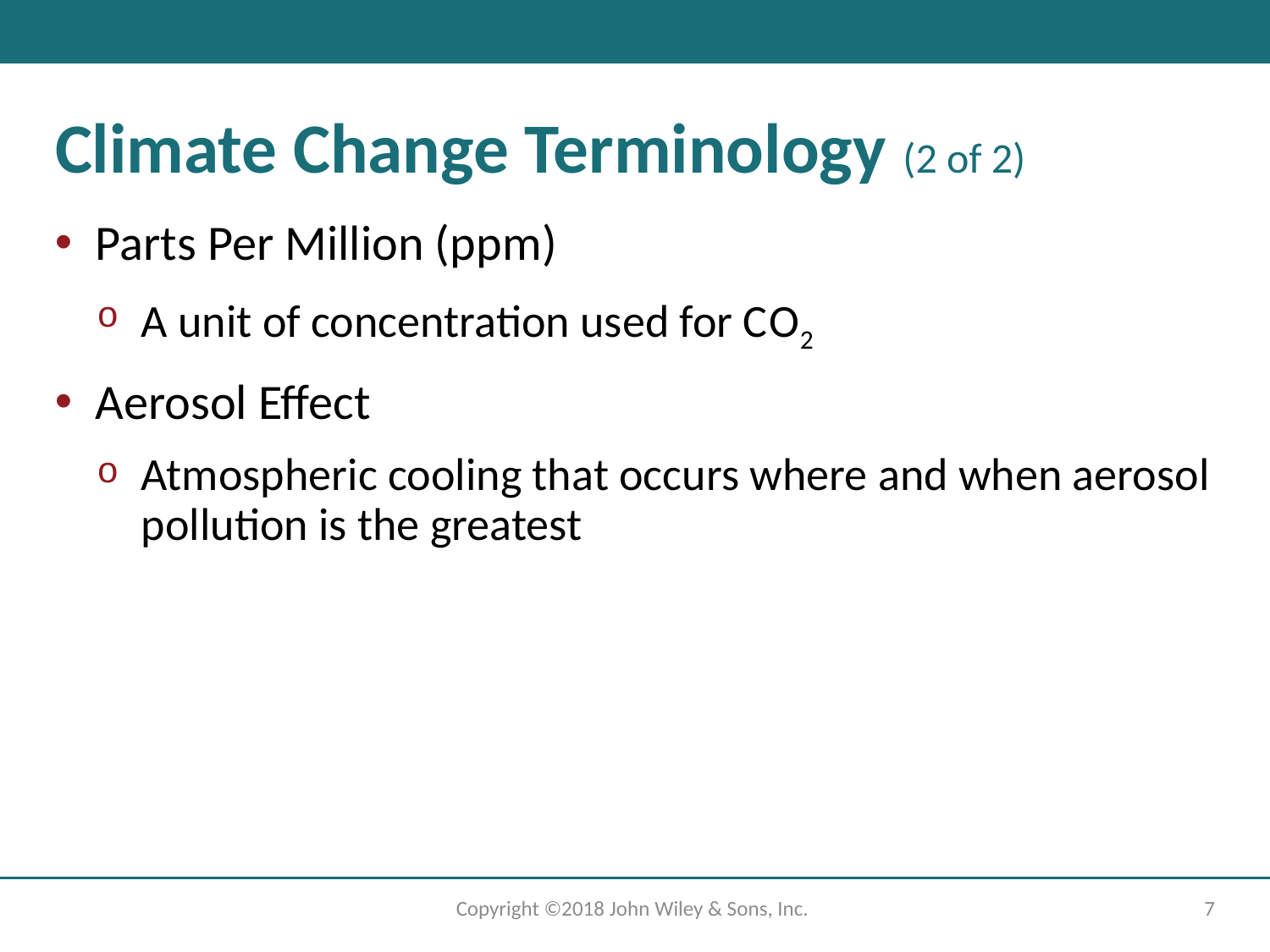

# Climate Change Terminology (2 of 2)
Parts Per Million (p p m)
A unit of concentration used for C O2
Aerosol Effect
Atmospheric cooling that occurs where and when aerosol pollution is the greatest
Copyright ©2018 John Wiley & Sons, Inc.
7